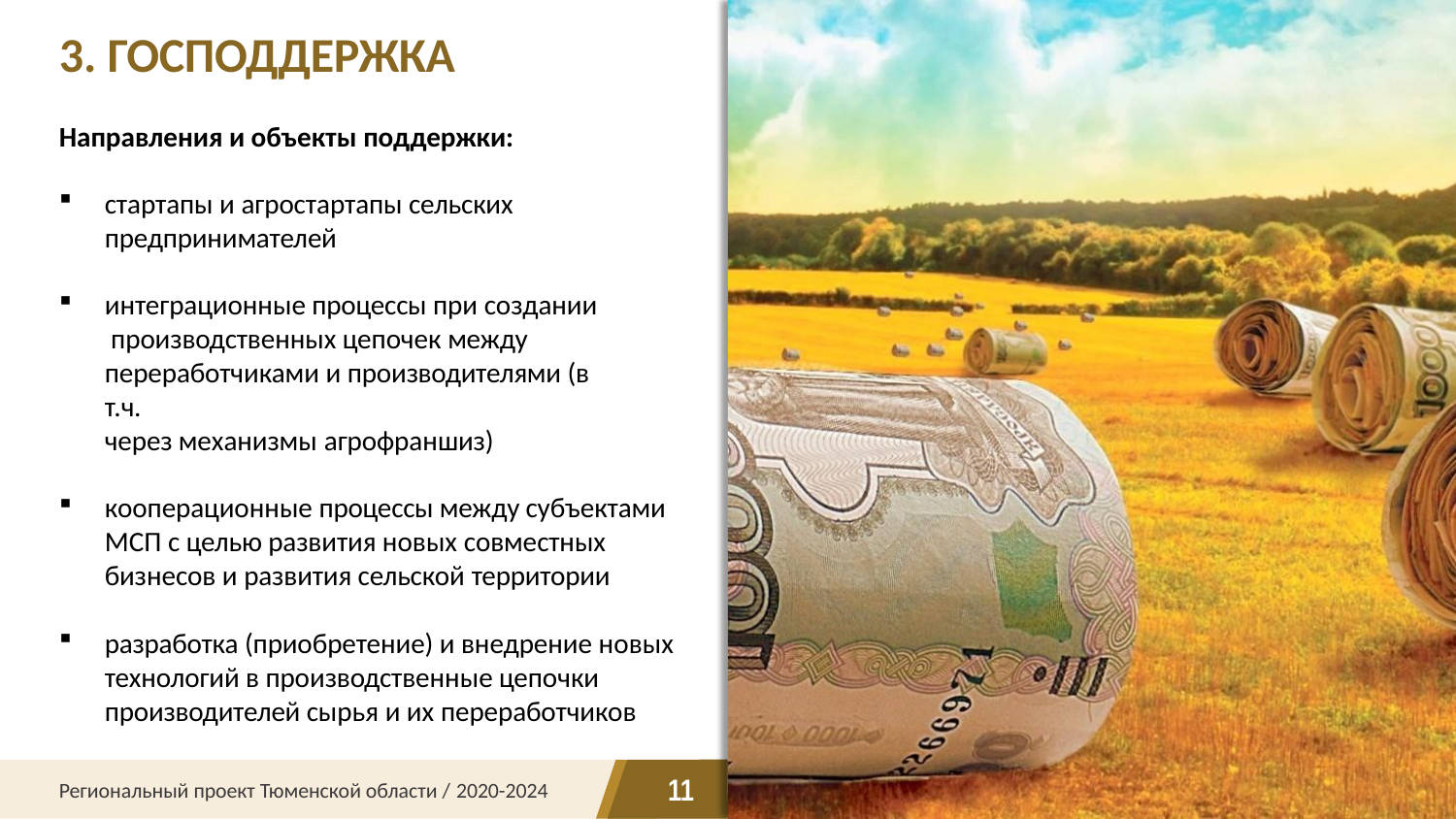

# 3. ГОСПОДДЕРЖКА
Направления и объекты поддержки:

стартапы и агростартапы сельских
предпринимателей

интеграционные процессы при создании  производственных цепочек между
переработчиками и производителями (в т.ч.
через механизмы агрофраншиз)

кооперационные процессы между субъектами  МСП с целью развития новых совместных  бизнесов и развития сельской территории

разработка (приобретение) и внедрение новых  технологий в производственные цепочки
производителей сырья и их переработчиков
11
Региональный проект Тюменской области / 2020-2024